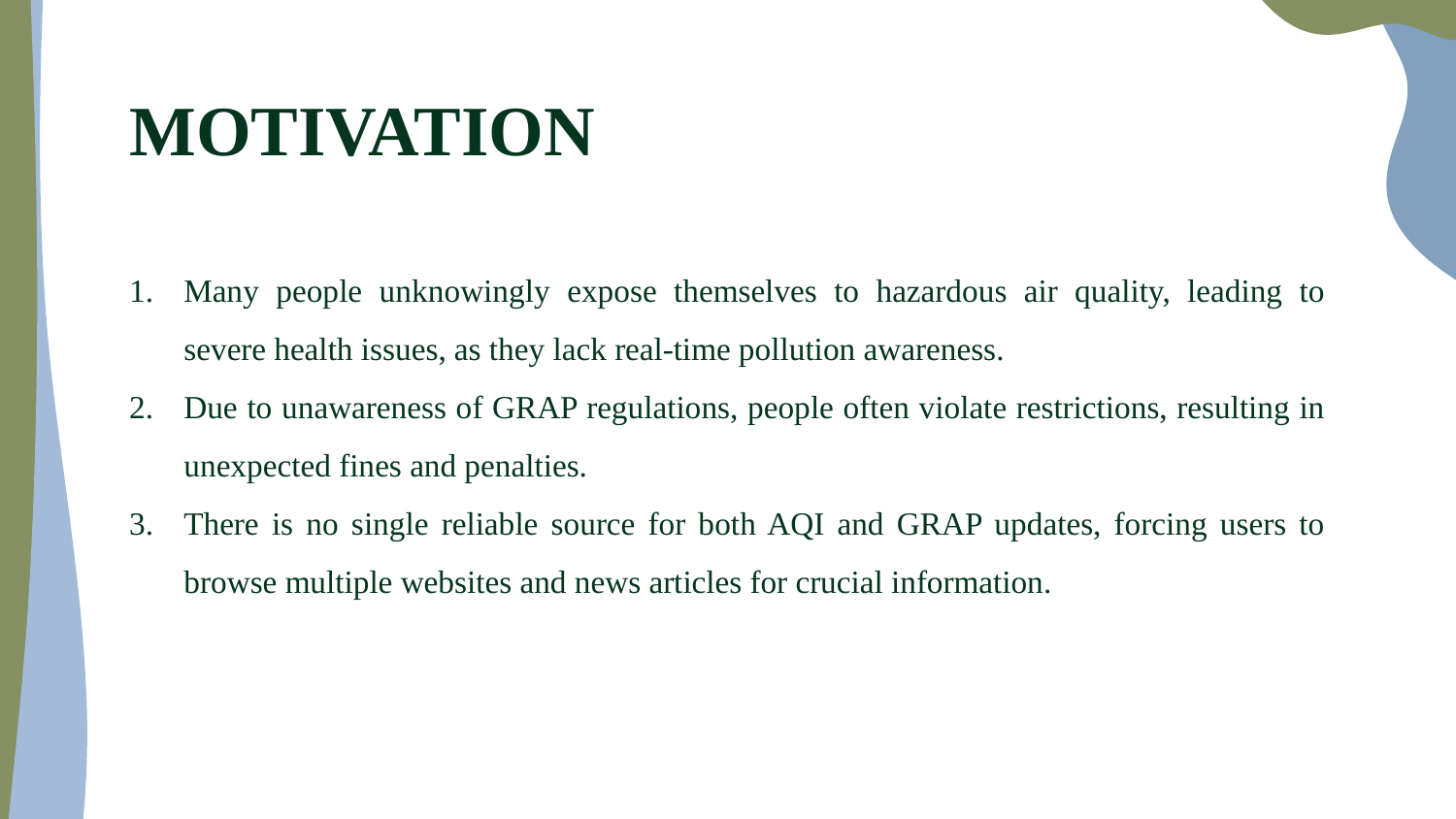

# MOTIVATION
Many people unknowingly expose themselves to hazardous air quality, leading to severe health issues, as they lack real-time pollution awareness.
Due to unawareness of GRAP regulations, people often violate restrictions, resulting in unexpected fines and penalties.
There is no single reliable source for both AQI and GRAP updates, forcing users to browse multiple websites and news articles for crucial information.